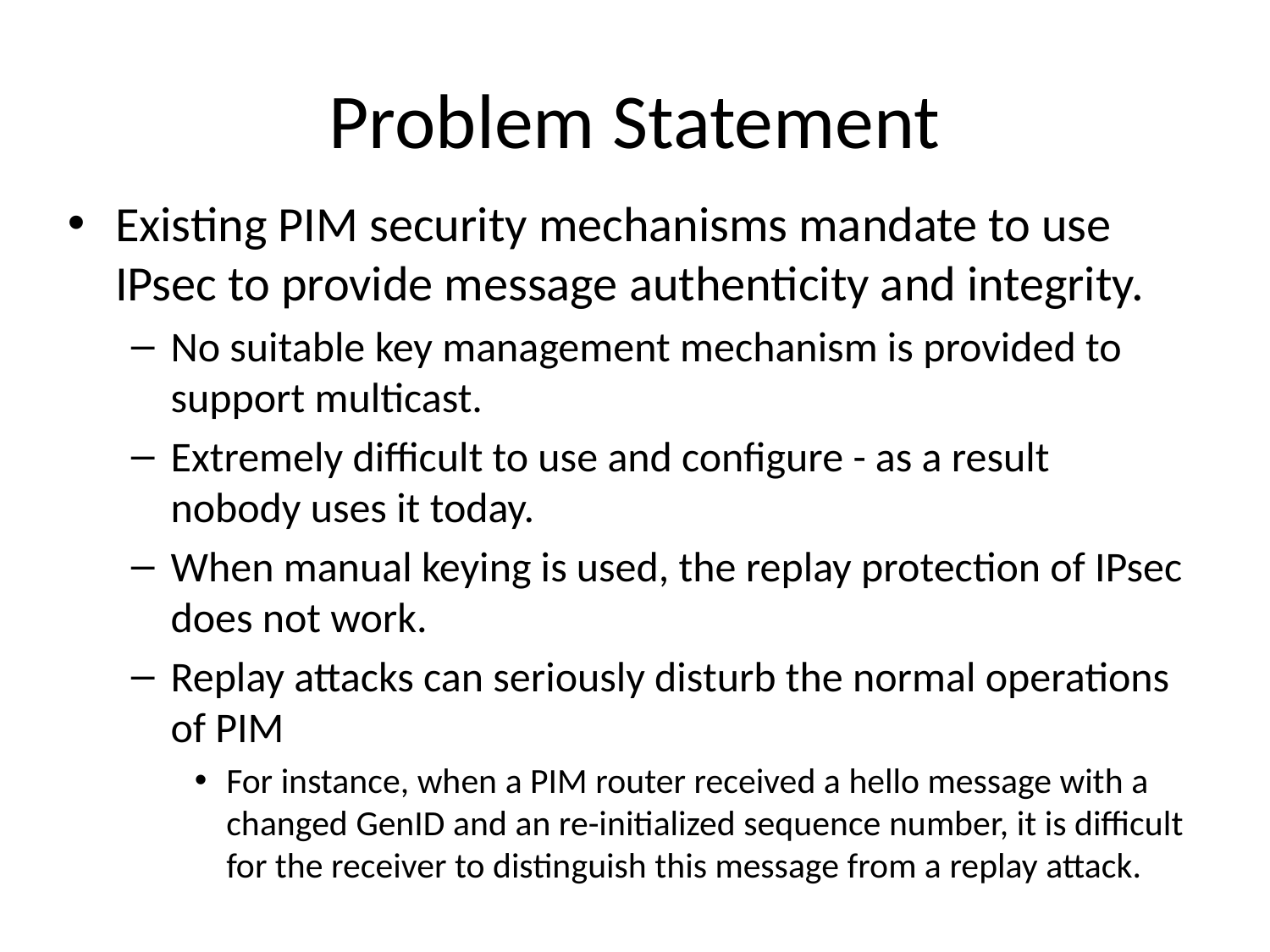

# Problem Statement
Existing PIM security mechanisms mandate to use IPsec to provide message authenticity and integrity.
No suitable key management mechanism is provided to support multicast.
Extremely difficult to use and configure - as a result nobody uses it today.
When manual keying is used, the replay protection of IPsec does not work.
Replay attacks can seriously disturb the normal operations of PIM
For instance, when a PIM router received a hello message with a changed GenID and an re-initialized sequence number, it is difficult for the receiver to distinguish this message from a replay attack.